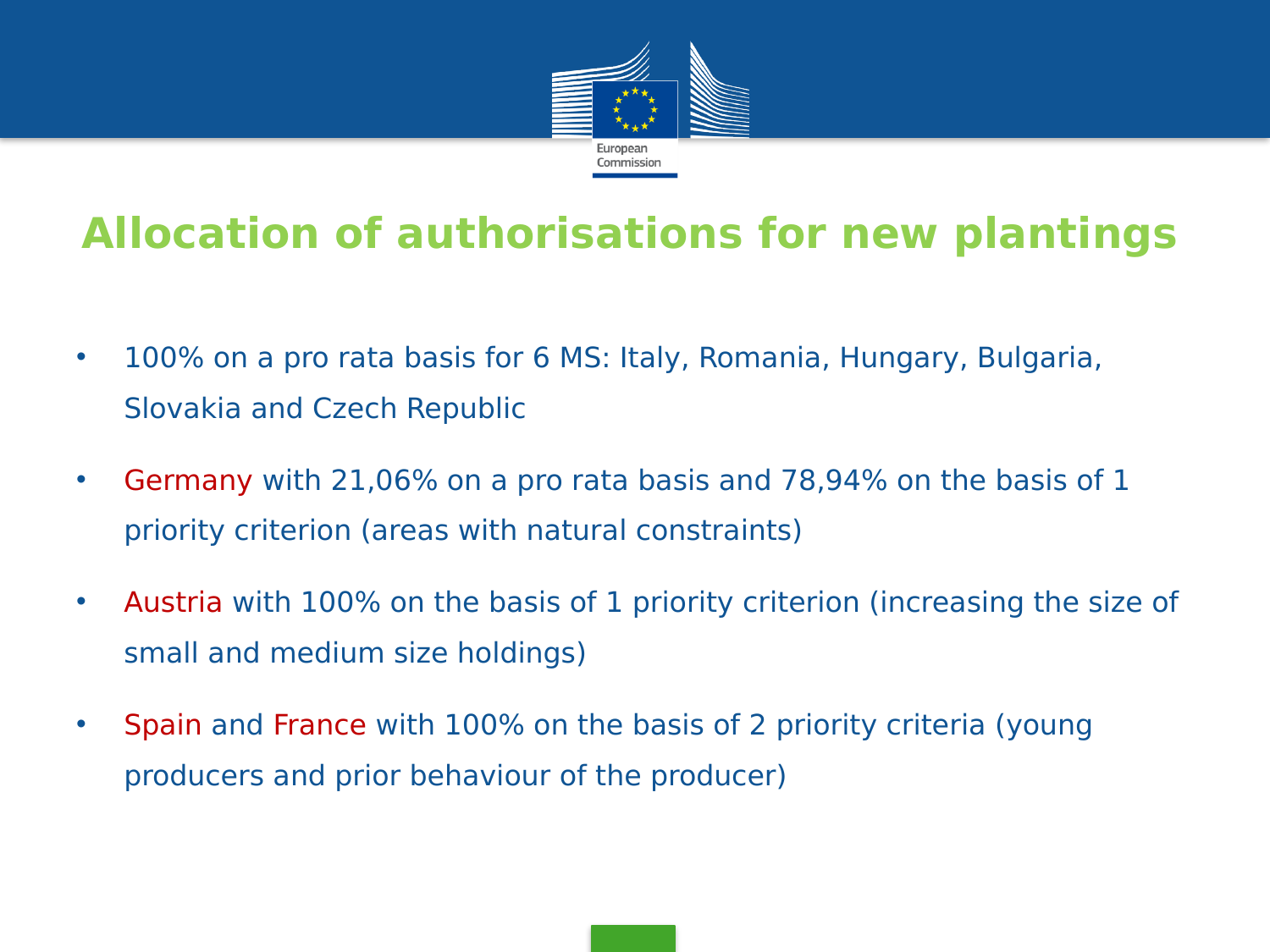

# Allocation of authorisations for new plantings
100% on a pro rata basis for 6 MS: Italy, Romania, Hungary, Bulgaria, Slovakia and Czech Republic
Germany with 21,06% on a pro rata basis and 78,94% on the basis of 1 priority criterion (areas with natural constraints)
Austria with 100% on the basis of 1 priority criterion (increasing the size of small and medium size holdings)
Spain and France with 100% on the basis of 2 priority criteria (young producers and prior behaviour of the producer)